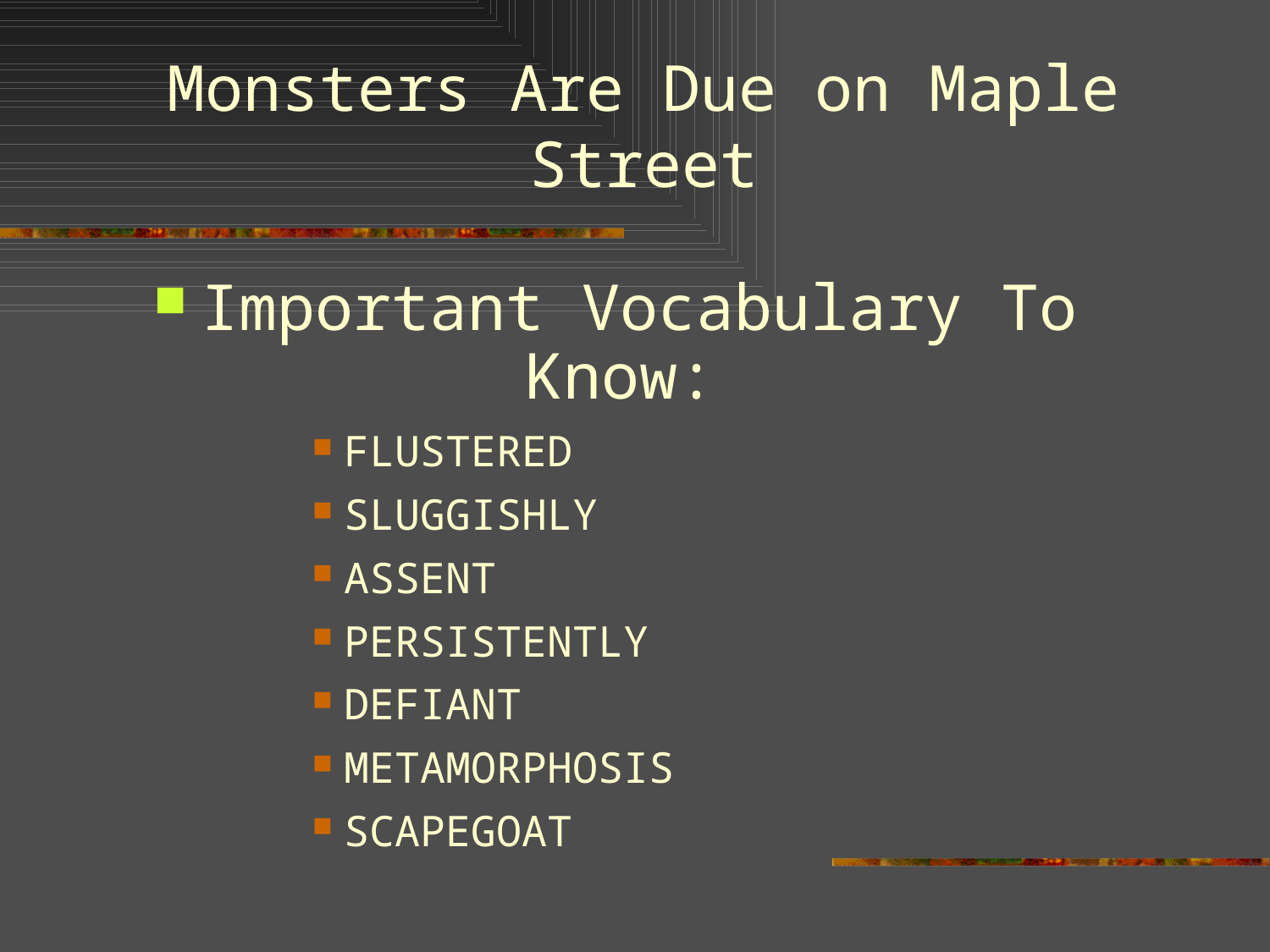

# Monsters Are Due on Maple Street
Important Vocabulary To Know:
FLUSTERED
SLUGGISHLY
ASSENT
PERSISTENTLY
DEFIANT
METAMORPHOSIS
SCAPEGOAT